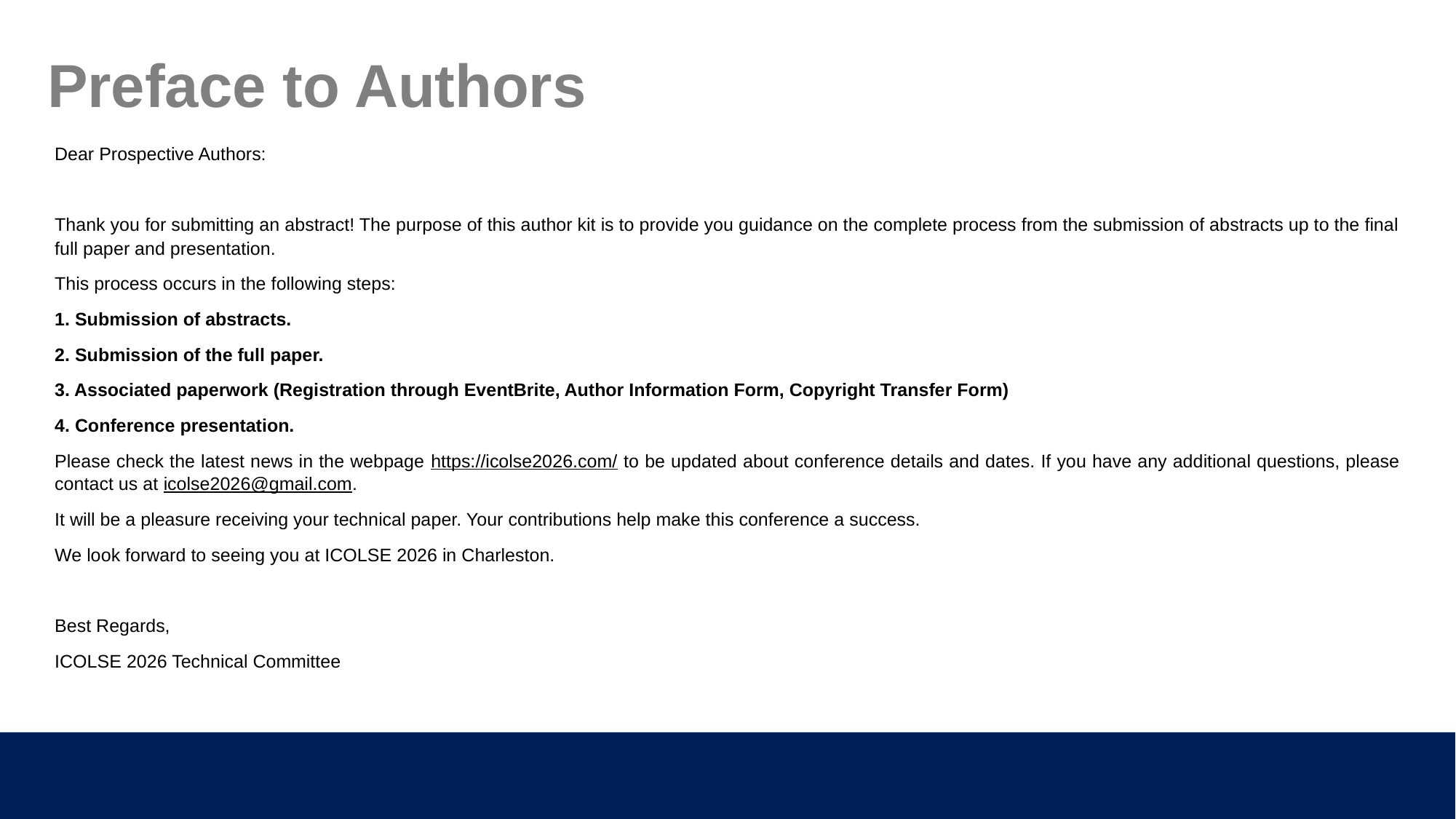

Preface to Authors

Dear Prospective Authors:

Thank you for submitting an abstract! The purpose of this author kit is to provide you guidance on the complete process from the submission of abstracts up to the final full paper and presentation.
This process occurs in the following steps:
1. Submission of abstracts.
2. Submission of the full paper.
3. Associated paperwork (Registration through EventBrite, Author Information Form, Copyright Transfer Form)
4. Conference presentation.
Please check the latest news in the webpage https://icolse2026.com/ to be updated about conference details and dates. If you have any additional questions, please contact us at icolse2026@gmail.com.
It will be a pleasure receiving your technical paper. Your contributions help make this conference a success.
We look forward to seeing you at ICOLSE 2026 in Charleston.

Best Regards,
ICOLSE 2026 Technical Committee